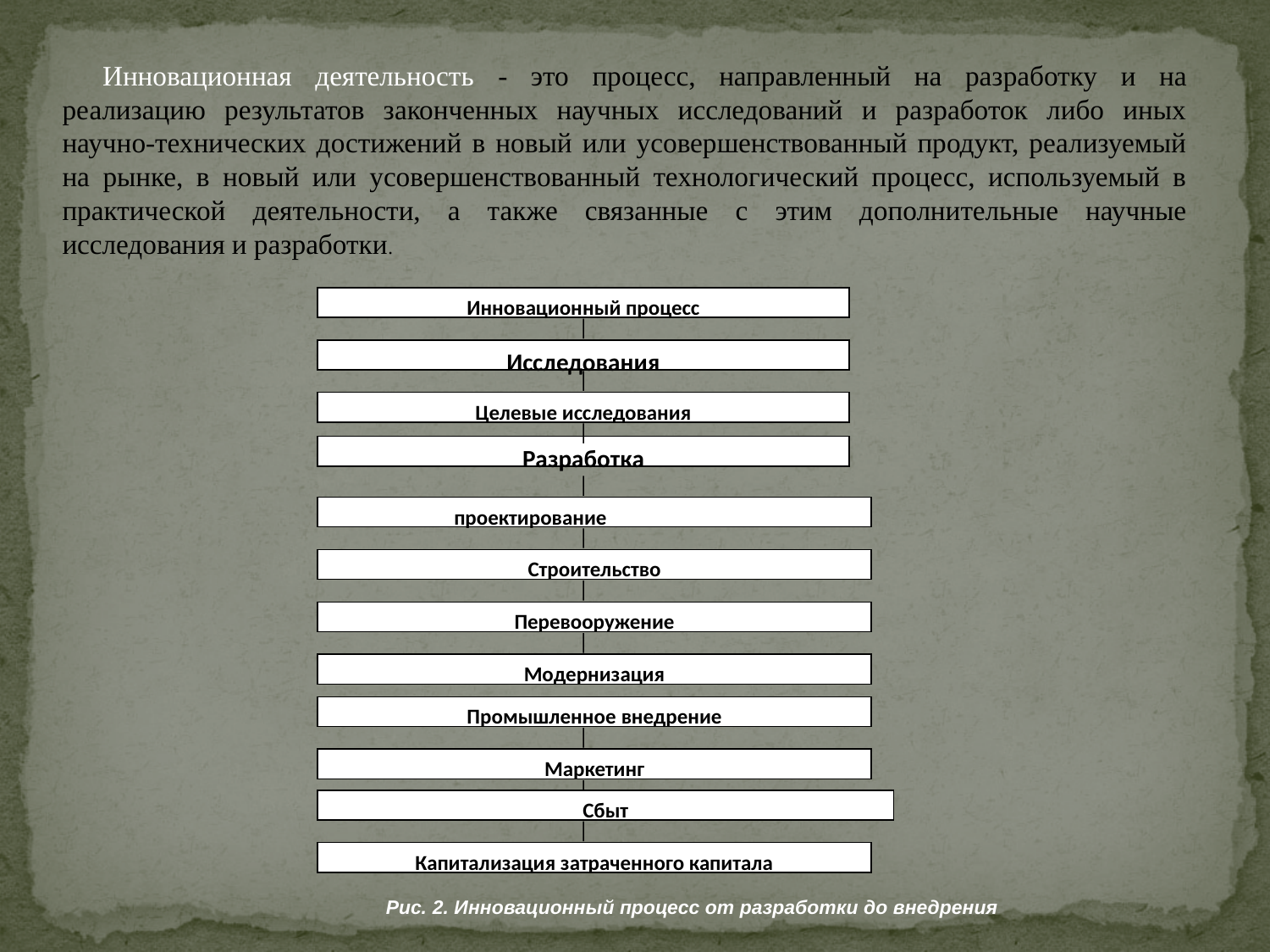

Инновационная деятельность - это процесс, направленный на разработку и на реализацию результатов законченных научных исследований и разработок либо иных научно-технических достижений в новый или усовершенствованный продукт, реализуемый на рынке, в новый или усовершенствованный технологический процесс, используемый в практической деятельности, а также связанные с этим дополнительные научные исследования и разработки.
Инновационный процесс

Исследования

Целевые исследования

Разработка

 Техническое проектирование

Строительство

Перевооружение

Модернизация
Промышленное внедрение

Маркетинг

Сбыт

Капитализация затраченного капитала
Рис. 2. Инновационный процесс от разработки до внедрения